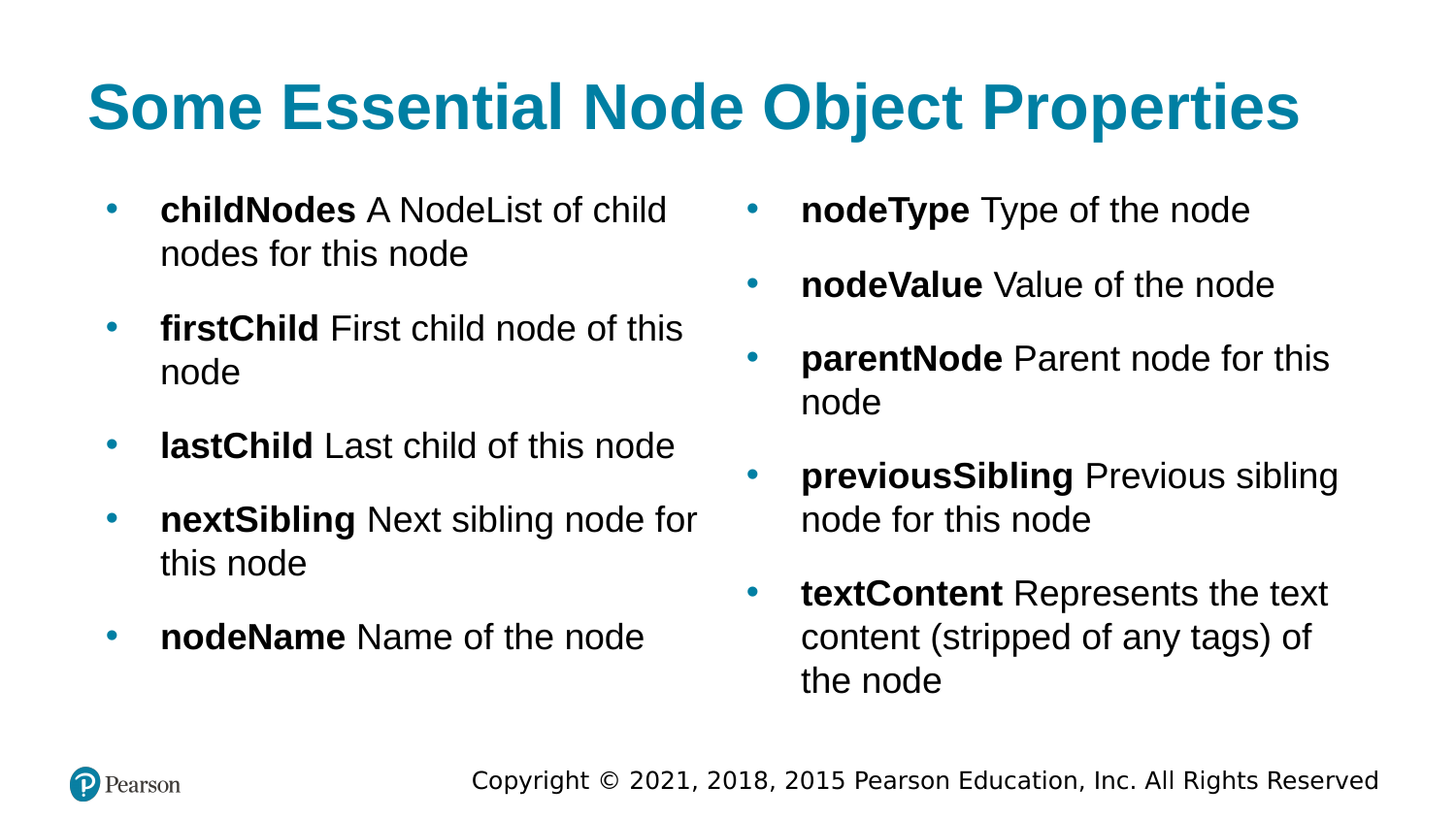

# Some Essential Node Object Properties
childNodes A NodeList of child nodes for this node
firstChild First child node of this node
lastChild Last child of this node
nextSibling Next sibling node for this node
nodeName Name of the node
nodeType Type of the node
nodeValue Value of the node
parentNode Parent node for this node
previousSibling Previous sibling node for this node
textContent Represents the text content (stripped of any tags) of the node